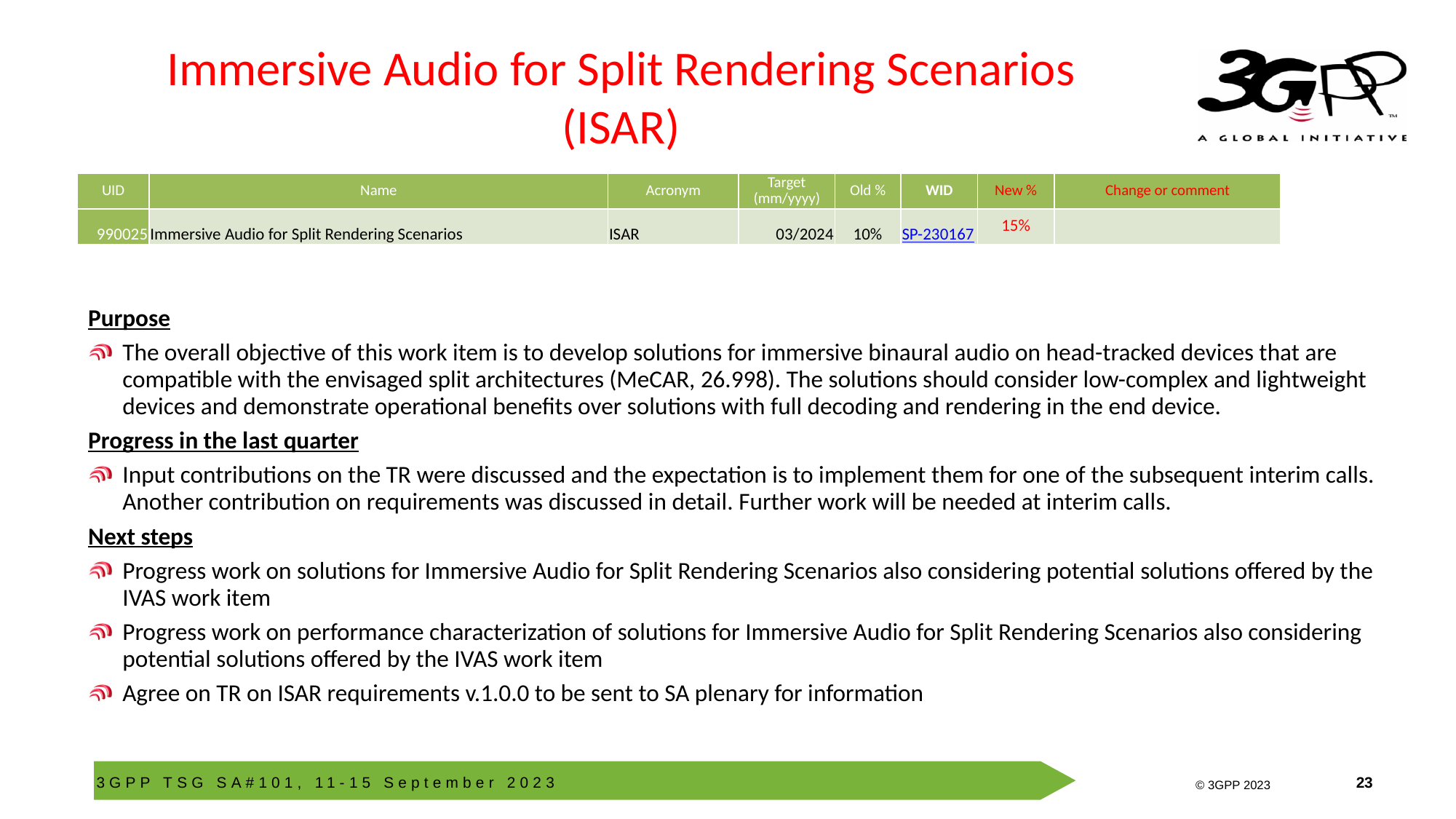

# Immersive Audio for Split Rendering Scenarios (ISAR)
| UID | Name | Acronym | Target (mm/yyyy) | Old % | WID | New % | Change or comment |
| --- | --- | --- | --- | --- | --- | --- | --- |
| 990025 | Immersive Audio for Split Rendering Scenarios | ISAR | 03/2024 | 10% | SP-230167 | 15% |  |
Purpose
The overall objective of this work item is to develop solutions for immersive binaural audio on head-tracked devices that are compatible with the envisaged split architectures (MeCAR, 26.998). The solutions should consider low-complex and lightweight devices and demonstrate operational benefits over solutions with full decoding and rendering in the end device.
Progress in the last quarter
Input contributions on the TR were discussed and the expectation is to implement them for one of the subsequent interim calls. Another contribution on requirements was discussed in detail. Further work will be needed at interim calls.
Next steps
Progress work on solutions for Immersive Audio for Split Rendering Scenarios also considering potential solutions offered by the IVAS work item
Progress work on performance characterization of solutions for Immersive Audio for Split Rendering Scenarios also considering potential solutions offered by the IVAS work item
Agree on TR on ISAR requirements v.1.0.0 to be sent to SA plenary for information